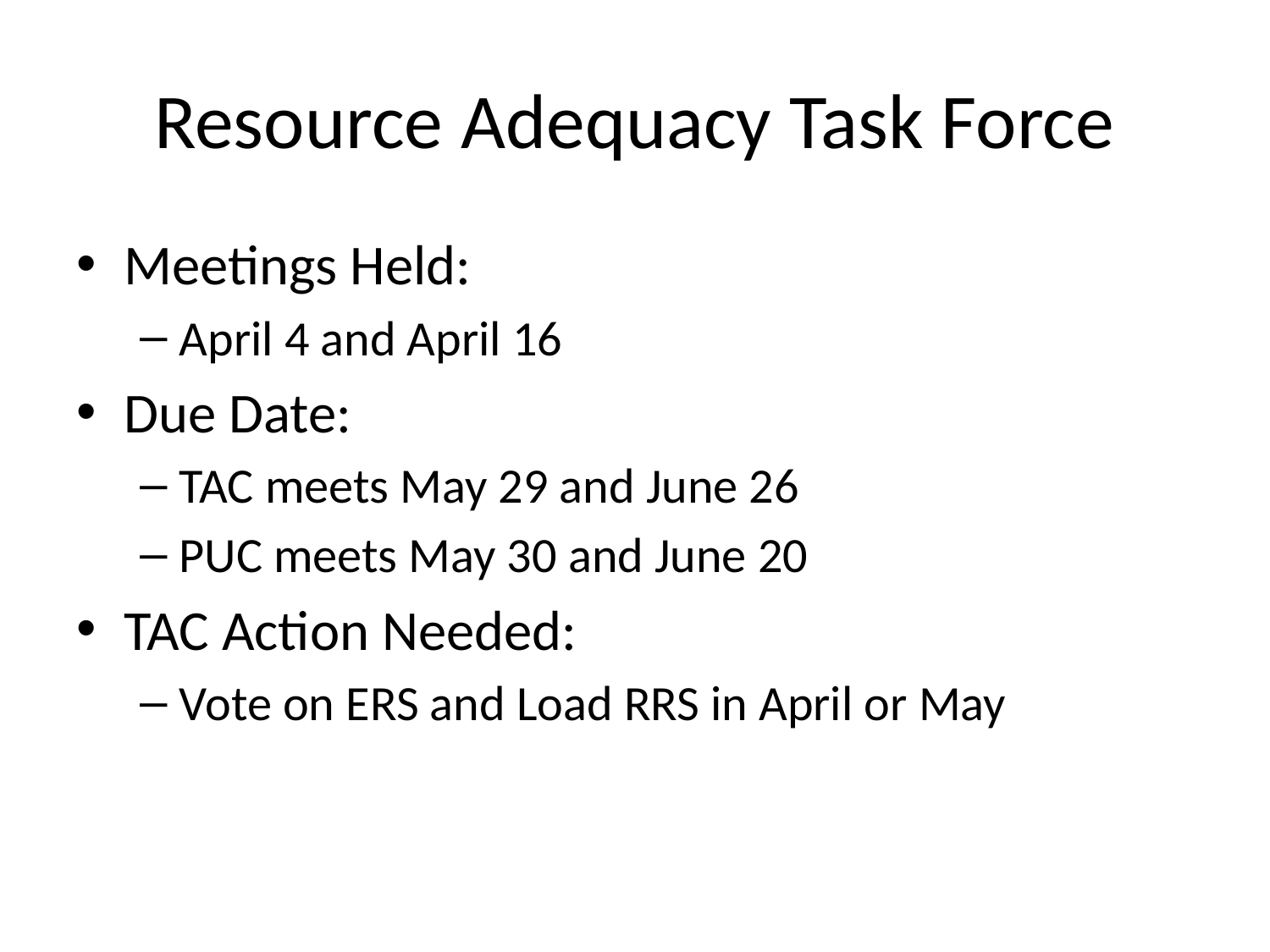

# Resource Adequacy Task Force
Meetings Held:
April 4 and April 16
Due Date:
TAC meets May 29 and June 26
PUC meets May 30 and June 20
TAC Action Needed:
Vote on ERS and Load RRS in April or May